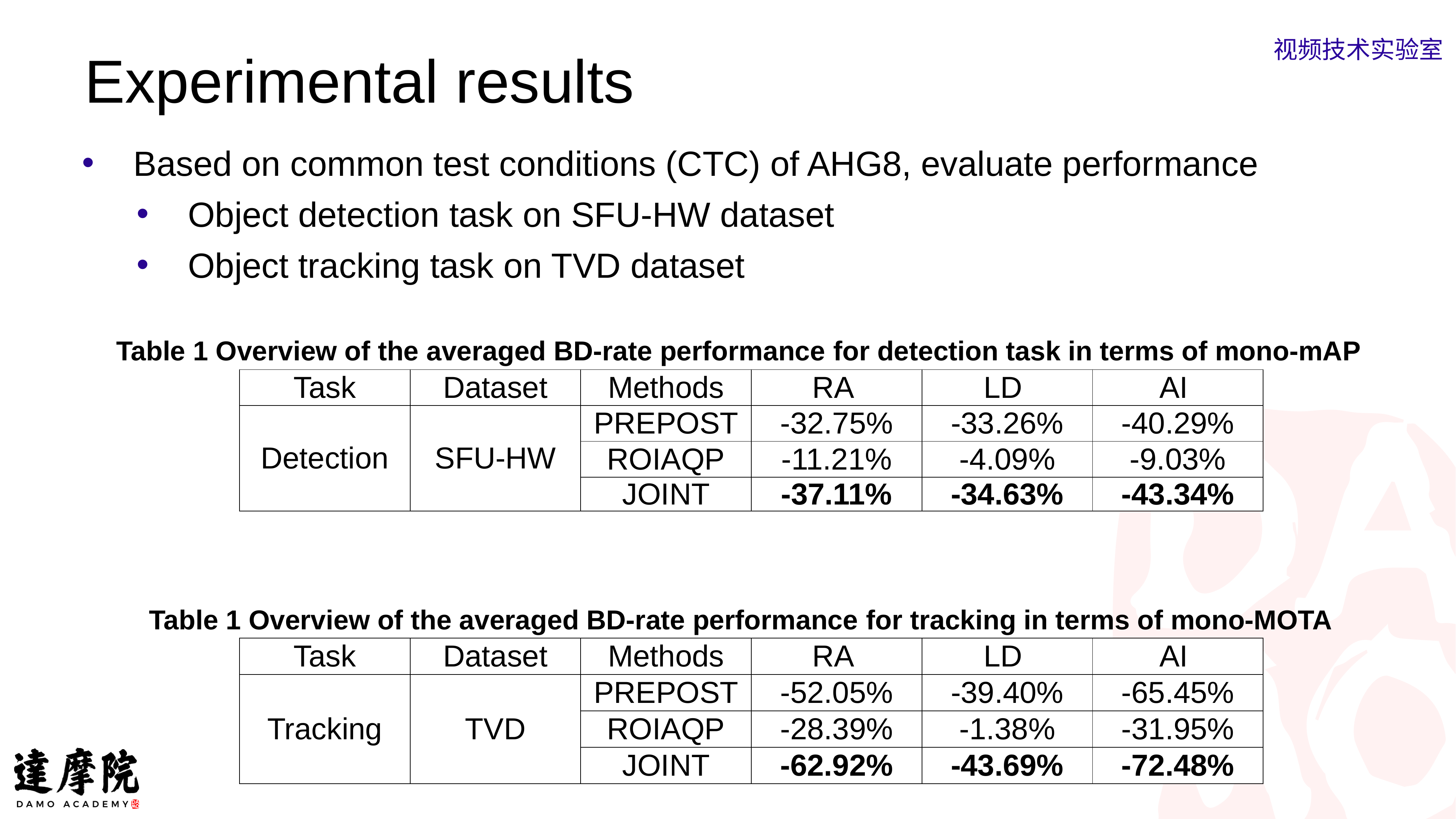

Experimental results
Based on common test conditions (CTC) of AHG8, evaluate performance
Object detection task on SFU-HW dataset
Object tracking task on TVD dataset
Table 1 Overview of the averaged BD-rate performance for detection task in terms of mono-mAP
| Task | Dataset | Methods | RA | LD | AI |
| --- | --- | --- | --- | --- | --- |
| Detection | SFU-HW | PREPOST | -32.75% | -33.26% | -40.29% |
|  |  | ROIAQP | -11.21% | -4.09% | -9.03% |
|  |  | JOINT | -37.11% | -34.63% | -43.34% |
Table 1 Overview of the averaged BD-rate performance for tracking in terms of mono-MOTA
| Task | Dataset | Methods | RA | LD | AI |
| --- | --- | --- | --- | --- | --- |
| Tracking | TVD | PREPOST | -52.05% | -39.40% | -65.45% |
|  |  | ROIAQP | -28.39% | -1.38% | -31.95% |
|  |  | JOINT | -62.92% | -43.69% | -72.48% |
4